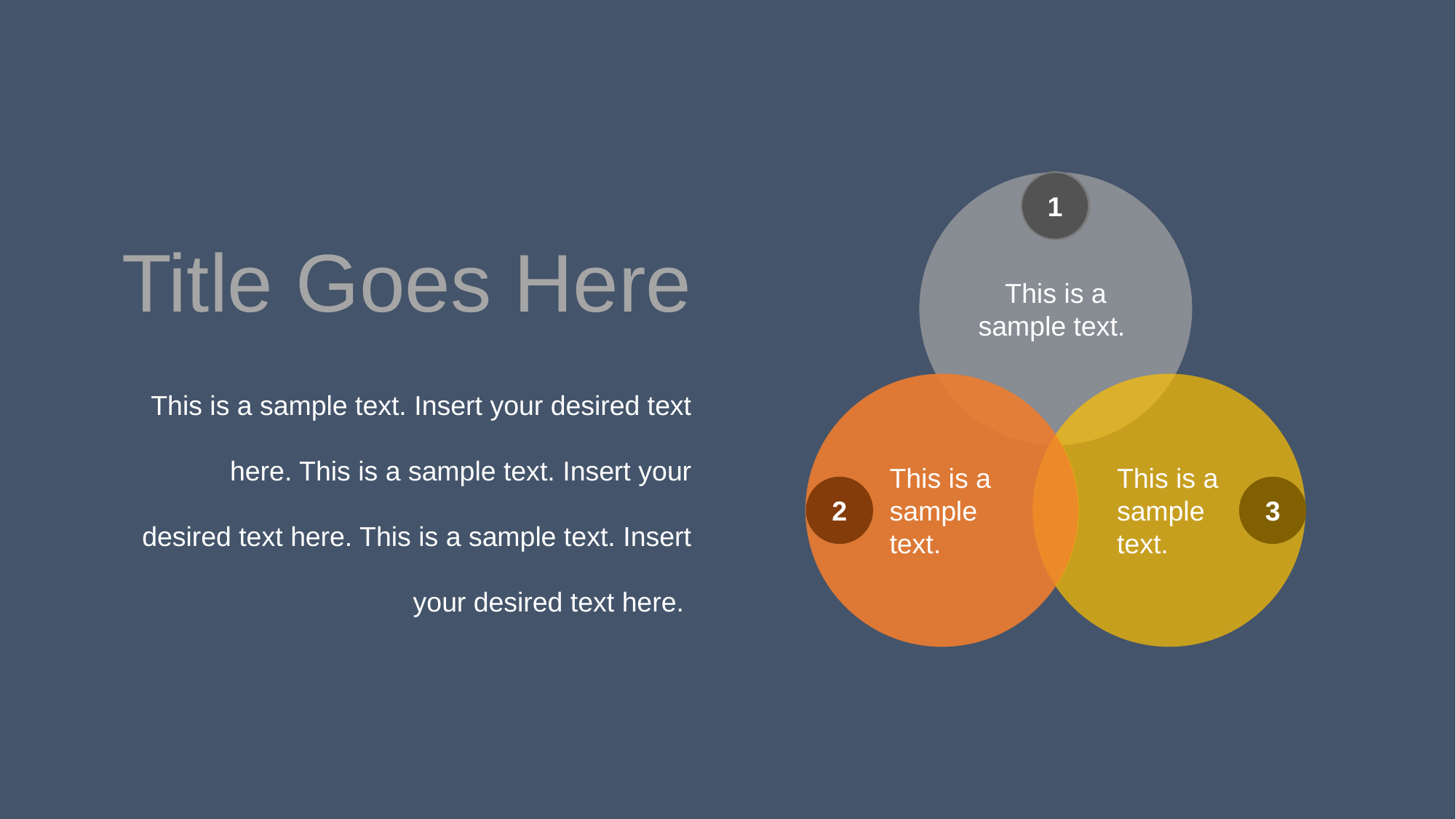

This is a sample text.
1

This is a sample text.

This is a sample text.
3
2
Title Goes Here
This is a sample text. Insert your desired text here. This is a sample text. Insert your desired text here. This is a sample text. Insert your desired text here.